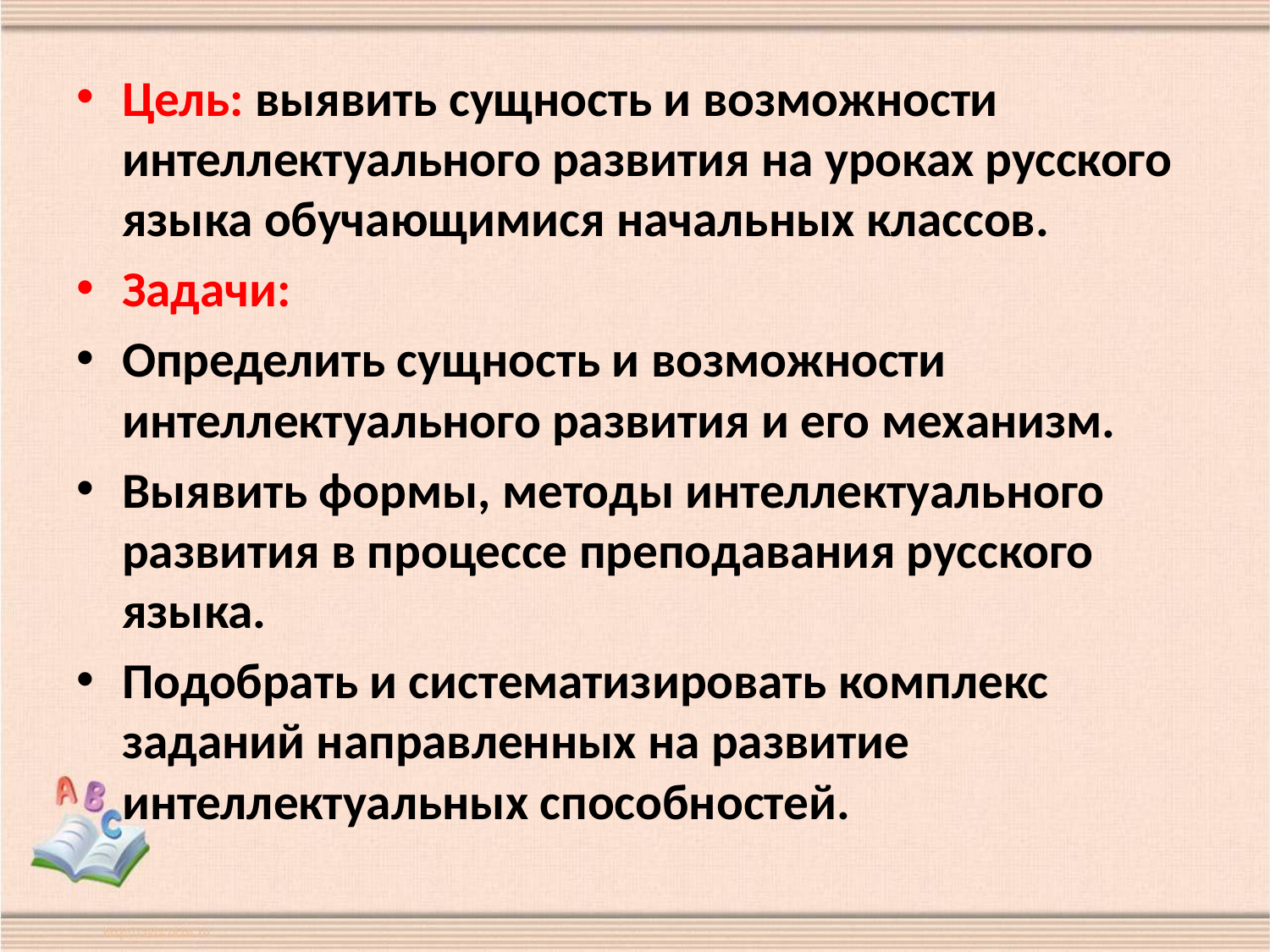

Цель: выявить сущность и возможности интеллектуального развития на уроках русского языка обучающимися начальных классов.
Задачи:
Определить сущность и возможности интеллектуального развития и его механизм.
Выявить формы, методы интеллектуального развития в процессе преподавания русского языка.
Подобрать и систематизировать комплекс заданий направленных на развитие интеллектуальных способностей.